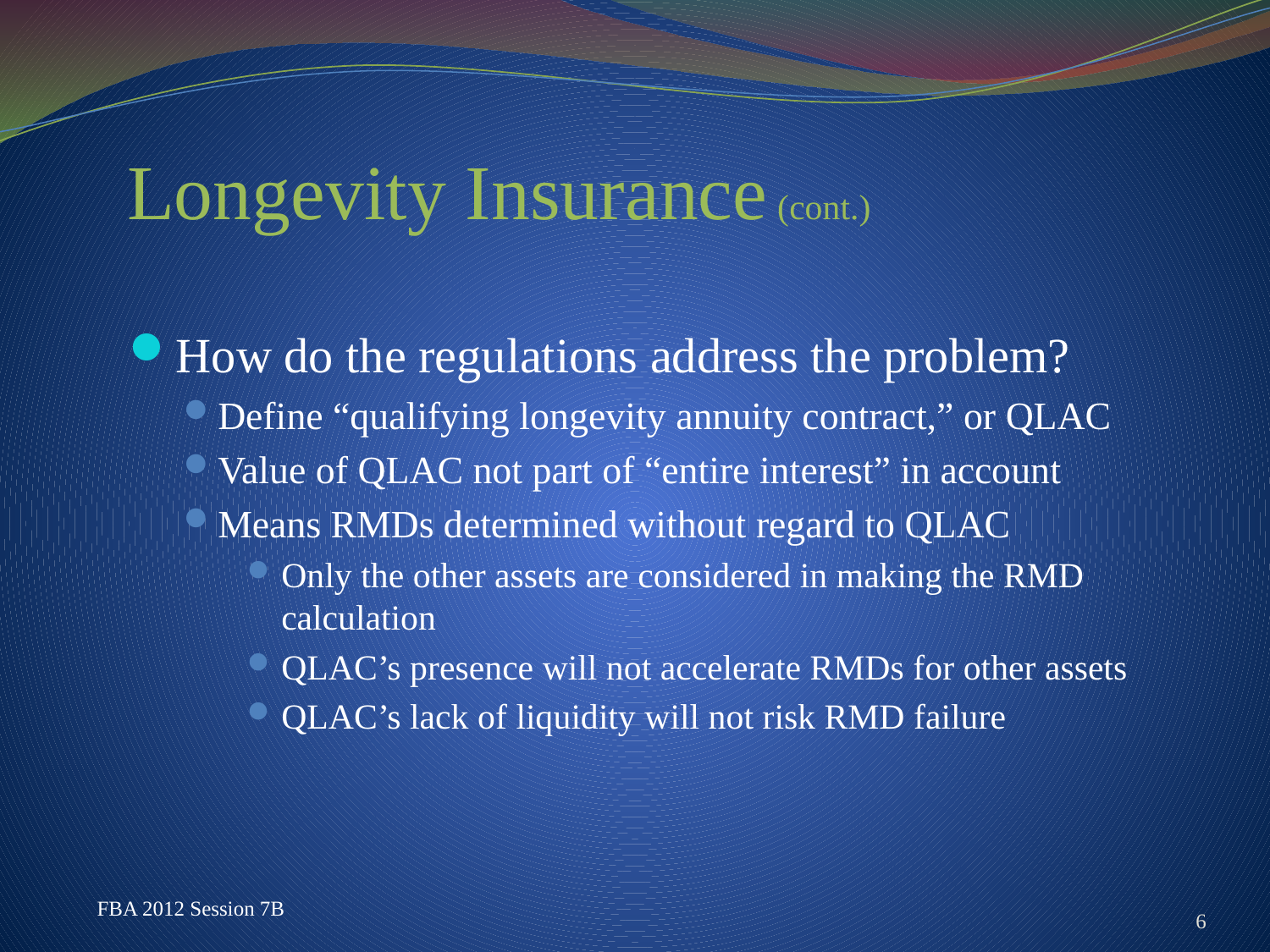

# Longevity Insurance (cont.)
How do the regulations address the problem?
Define “qualifying longevity annuity contract,” or QLAC
Value of QLAC not part of “entire interest” in account
Means RMDs determined without regard to QLAC
Only the other assets are considered in making the RMD calculation
QLAC’s presence will not accelerate RMDs for other assets
QLAC’s lack of liquidity will not risk RMD failure
6
FBA 2012 Session 7B